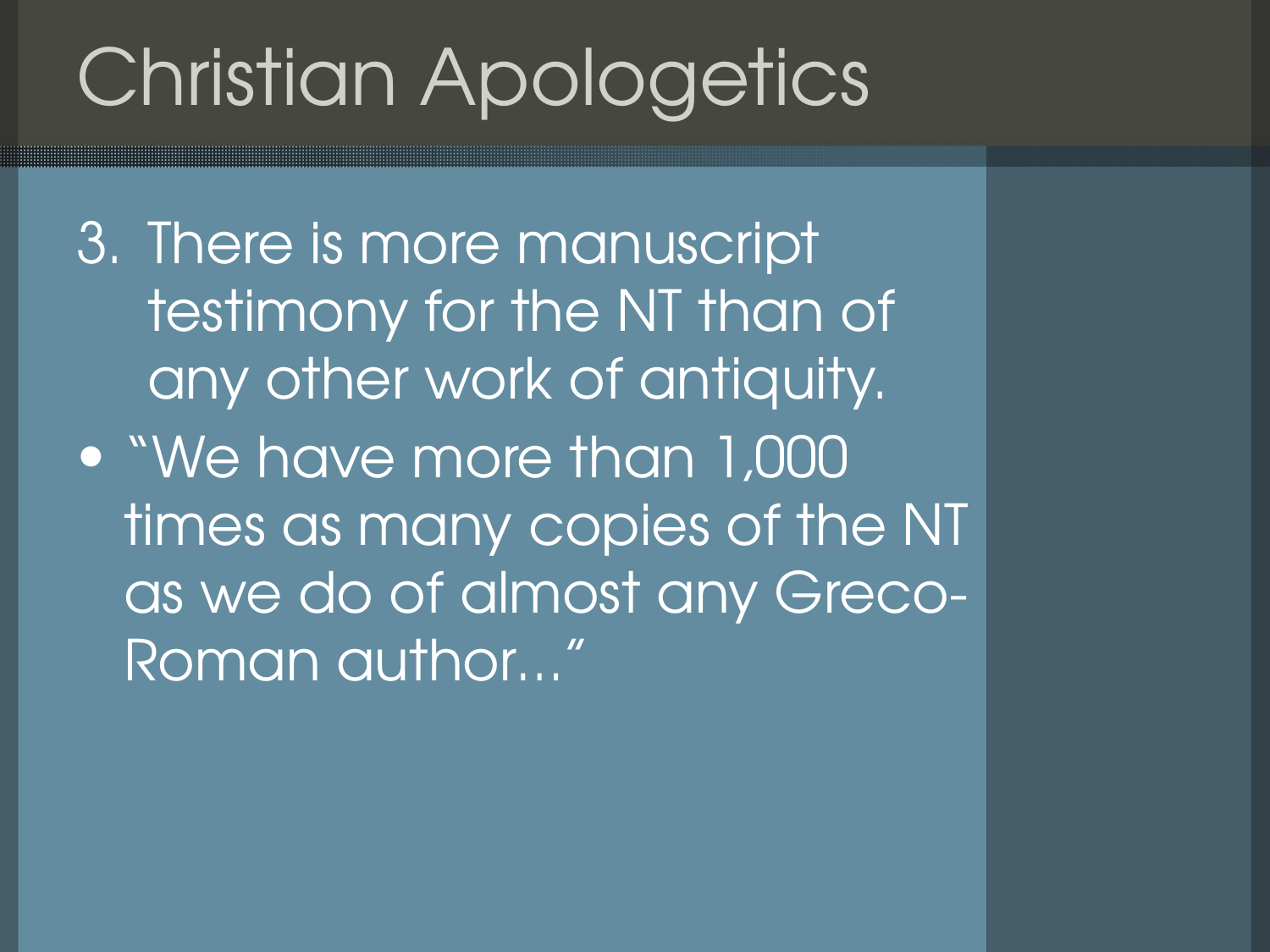

# Christian Apologetics
There is more manuscript testimony for the NT than of any other work of antiquity.
“We have more than 1,000 times as many copies of the NT as we do of almost any Greco-Roman author…”